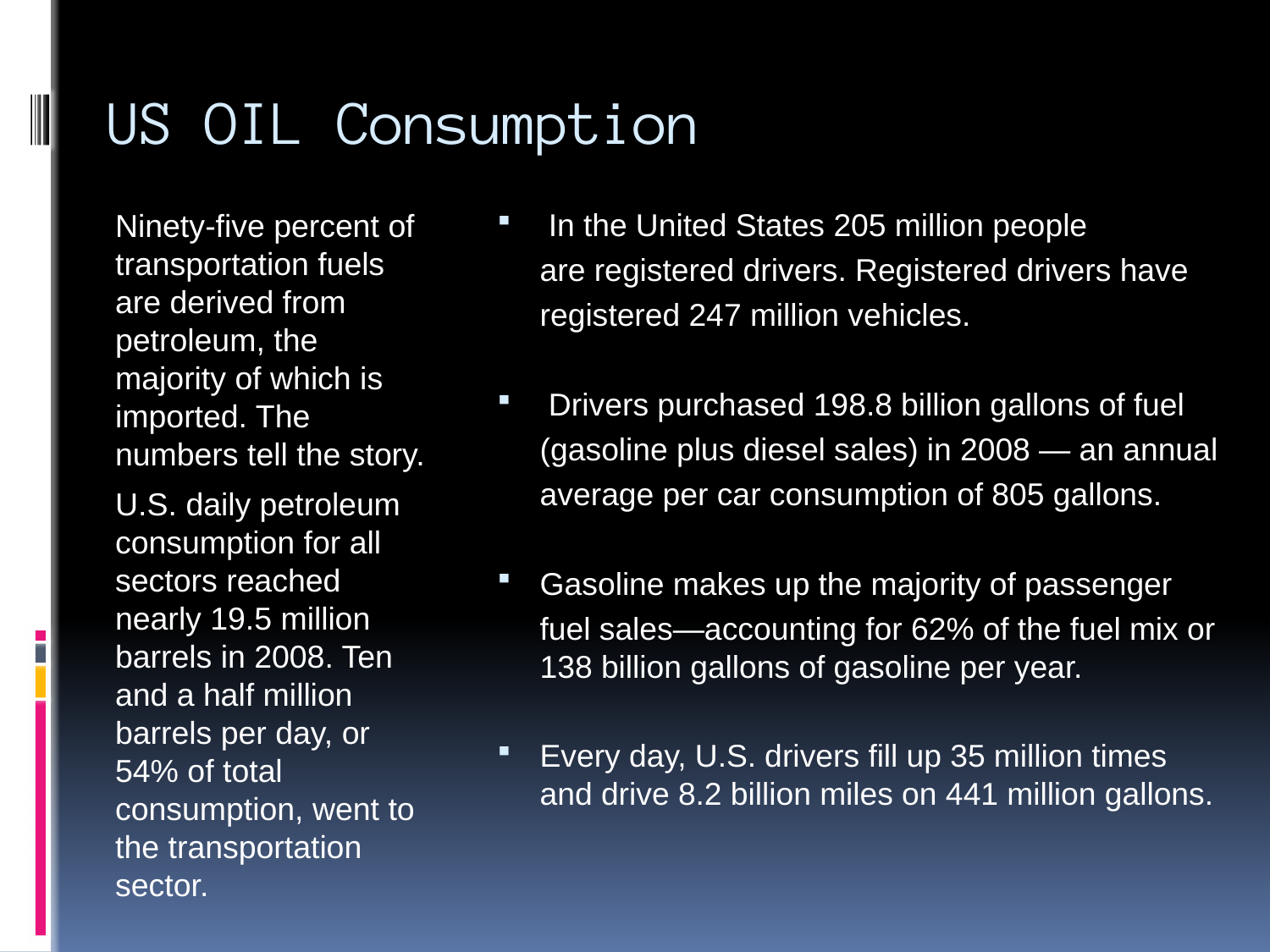

# US OIL Consumption
Ninety-five percent of transportation fuels are derived from petroleum, the majority of which is imported. The numbers tell the story.
U.S. daily petroleum consumption for all sectors reached nearly 19.5 million barrels in 2008. Ten and a half million barrels per day, or 54% of total consumption, went to the transportation sector.
 In the United States 205 million people
	are registered drivers. Registered drivers have
	registered 247 million vehicles.

 Drivers purchased 198.8 billion gallons of fuel
	(gasoline plus diesel sales) in 2008 — an annual
	average per car consumption of 805 gallons.

Gasoline makes up the majority of passenger
	fuel sales—accounting for 62% of the fuel mix or 138 billion gallons of gasoline per year.

Every day, U.S. drivers fill up 35 million times and drive 8.2 billion miles on 441 million gallons.